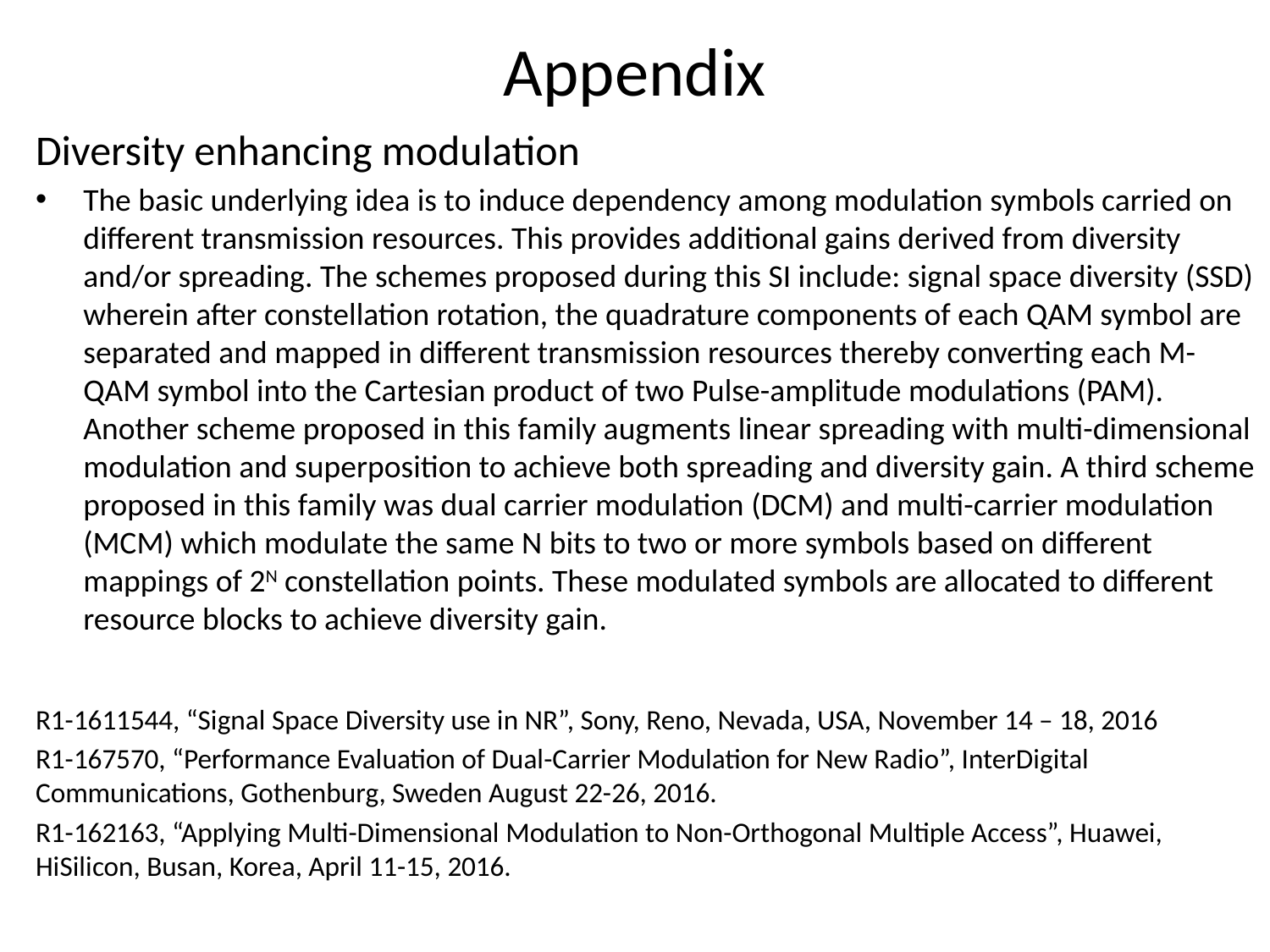

# Appendix
Diversity enhancing modulation
The basic underlying idea is to induce dependency among modulation symbols carried on different transmission resources. This provides additional gains derived from diversity and/or spreading. The schemes proposed during this SI include: signal space diversity (SSD) wherein after constellation rotation, the quadrature components of each QAM symbol are separated and mapped in different transmission resources thereby converting each M-QAM symbol into the Cartesian product of two Pulse-amplitude modulations (PAM). Another scheme proposed in this family augments linear spreading with multi-dimensional modulation and superposition to achieve both spreading and diversity gain. A third scheme proposed in this family was dual carrier modulation (DCM) and multi-carrier modulation (MCM) which modulate the same N bits to two or more symbols based on different mappings of 2N constellation points. These modulated symbols are allocated to different resource blocks to achieve diversity gain.

R1-1611544, “Signal Space Diversity use in NR”, Sony, Reno, Nevada, USA, November 14 – 18, 2016
R1-167570, “Performance Evaluation of Dual-Carrier Modulation for New Radio”, InterDigital Communications, Gothenburg, Sweden August 22-26, 2016.
R1-162163, “Applying Multi-Dimensional Modulation to Non-Orthogonal Multiple Access”, Huawei, HiSilicon, Busan, Korea, April 11-15, 2016.